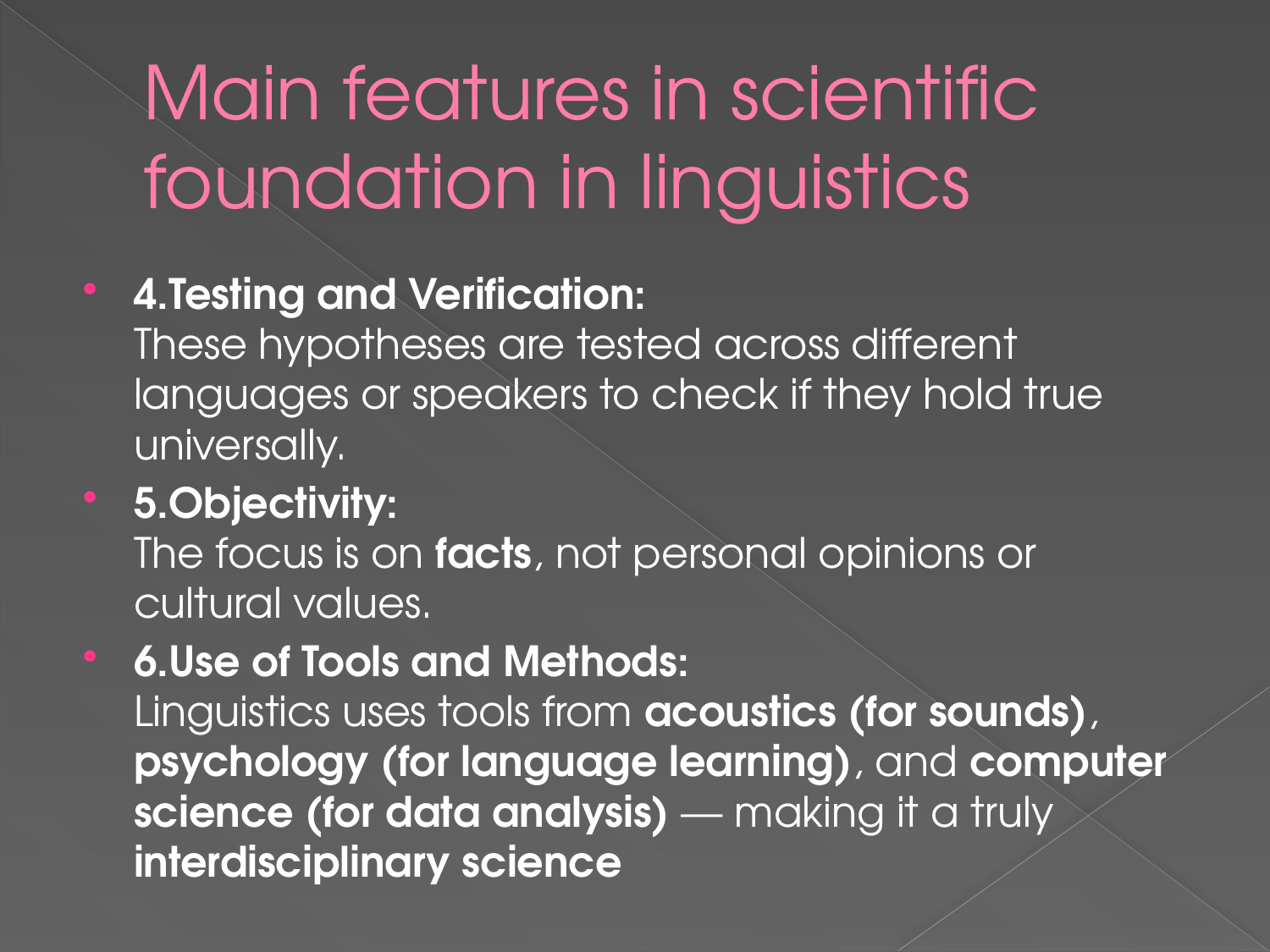

# Main features in scientific foundation in linguistics
4.Testing and Verification:
These hypotheses are tested across different languages or speakers to check if they hold true universally.
5.Objectivity:
The focus is on facts, not personal opinions or cultural values.
6.Use of Tools and Methods:
Linguistics uses tools from acoustics (for sounds), psychology (for language learning), and computer science (for data analysis) — making it a truly interdisciplinary science